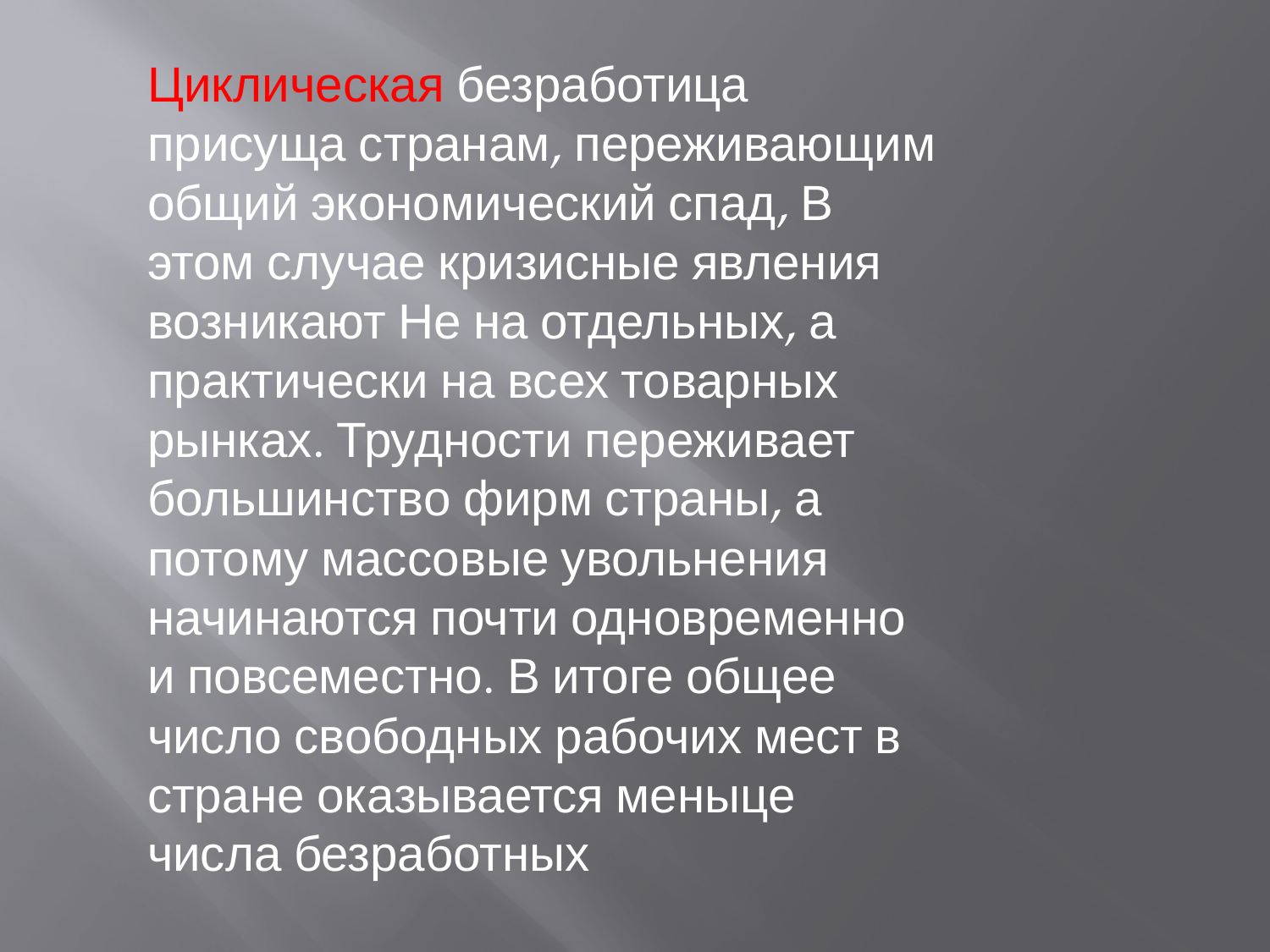

Циклическая безработица присуща странам, переживающим общий экономический спад, В этом случае кризисные явления возникают Не на отдельных, а практически на всех товарных рынках. Трудности переживает большинство фирм страны, а потому массовые увольнения начинаются почти одновременно и повсеместно. В итоге общее число свободных рабочих мест в стране оказывается меныце числа безработных